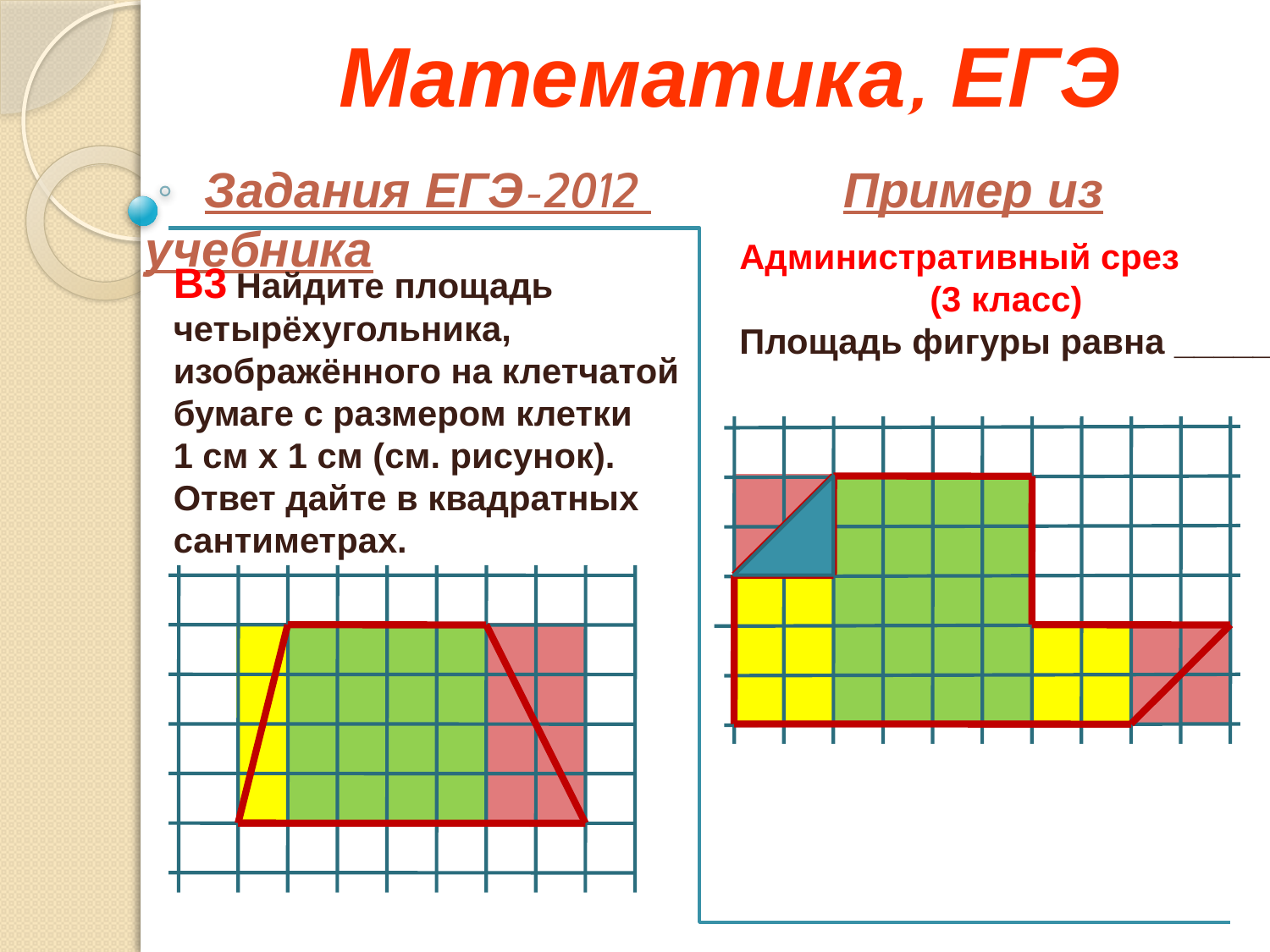

# Математика, ЕГЭ
    Задания ЕГЭ-2012              Пример из учебника
Административный срез
(3 класс)
Площадь фигуры равна _____
В3 Найдите площадь
четырёхугольника,
изображённого на клетчатой
бумаге с размером клетки
1 см х 1 см (см. рисунок).
Ответ дайте в квадратных
сантиметрах.